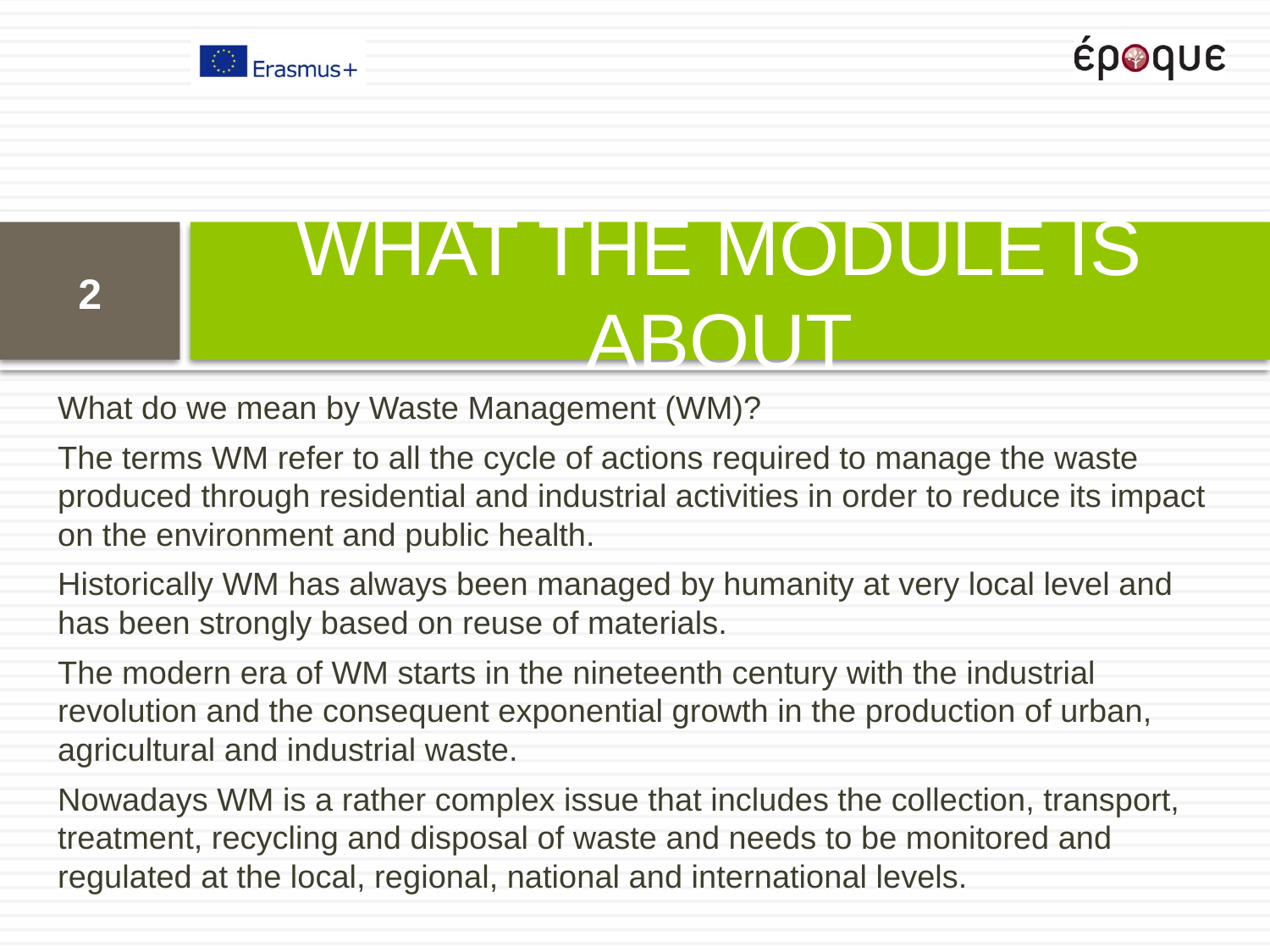

# WHAT THE MODULE IS ABOUT
2
What do we mean by Waste Management (WM)?
The terms WM refer to all the cycle of actions required to manage the waste produced through residential and industrial activities in order to reduce its impact on the environment and public health.
Historically WM has always been managed by humanity at very local level and has been strongly based on reuse of materials.
The modern era of WM starts in the nineteenth century with the industrial revolution and the consequent exponential growth in the production of urban, agricultural and industrial waste.
Nowadays WM is a rather complex issue that includes the collection, transport, treatment, recycling and disposal of waste and needs to be monitored and regulated at the local, regional, national and international levels.